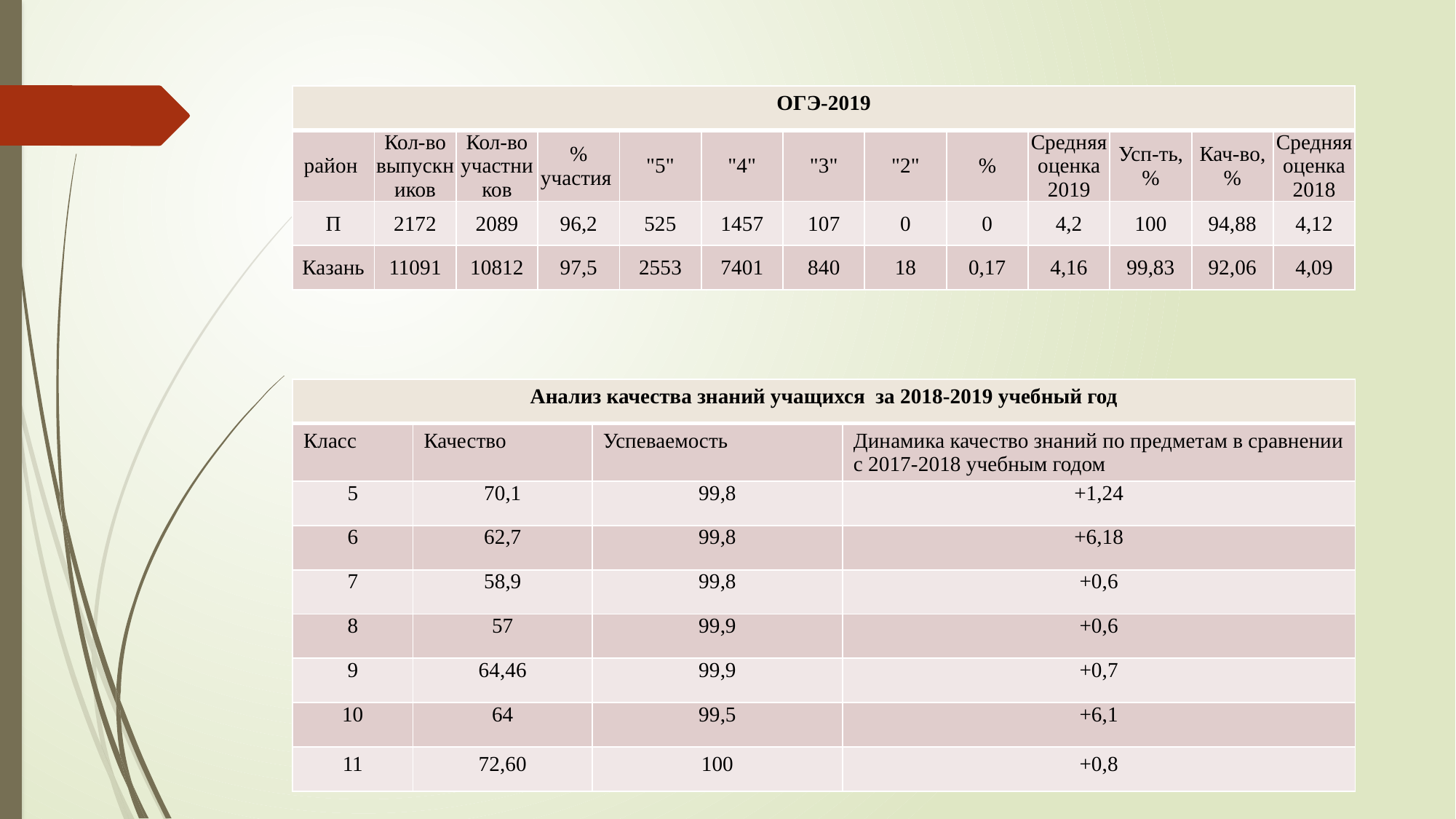

| ОГЭ-2019 |  |  |  |  |  |  |  |  |  |  |  |  |
| --- | --- | --- | --- | --- | --- | --- | --- | --- | --- | --- | --- | --- |
| район | Кол-во выпускников | Кол-во участников | % участия | "5" | "4" | "3" | "2" | % | Средняя оценка 2019 | Усп-ть, % | Кач-во, % | Средняя оценка 2018 |
| П | 2172 | 2089 | 96,2 | 525 | 1457 | 107 | 0 | 0 | 4,2 | 100 | 94,88 | 4,12 |
| Казань | 11091 | 10812 | 97,5 | 2553 | 7401 | 840 | 18 | 0,17 | 4,16 | 99,83 | 92,06 | 4,09 |

| Анализ качества знаний учащихся за 2018-2019 учебный год |  |  |  |
| --- | --- | --- | --- |
| Класс | Качество | Успеваемость | Динамика качество знаний по предметам в сравнении с 2017-2018 учебным годом |
| 5 | 70,1 | 99,8 | +1,24 |
| 6 | 62,7 | 99,8 | +6,18 |
| 7 | 58,9 | 99,8 | +0,6 |
| 8 | 57 | 99,9 | +0,6 |
| 9 | 64,46 | 99,9 | +0,7 |
| 10 | 64 | 99,5 | +6,1 |
| 11 | 72,60 | 100 | +0,8 |